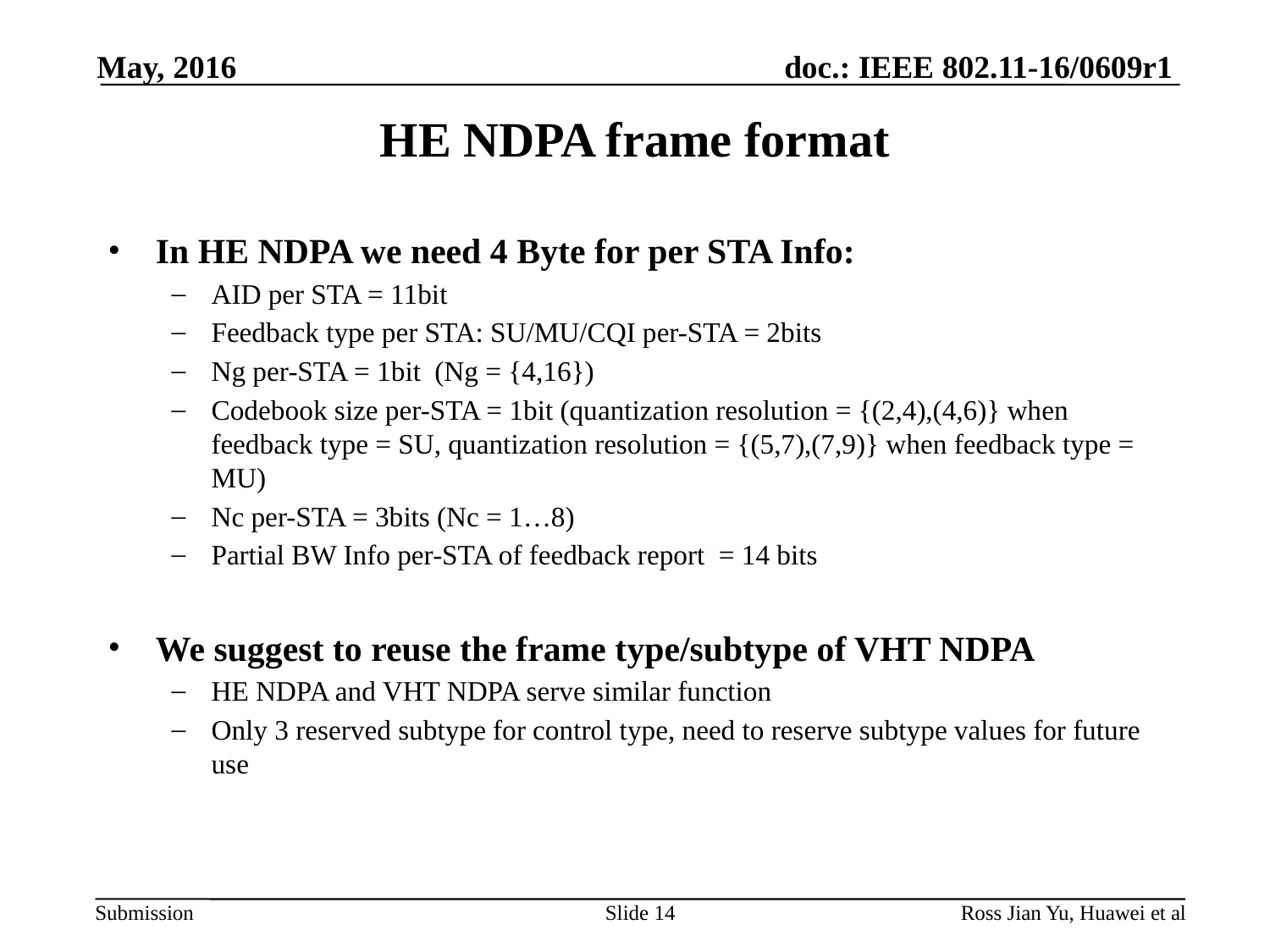

May, 2016
# HE NDPA frame format
In HE NDPA we need 4 Byte for per STA Info:
AID per STA = 11bit
Feedback type per STA: SU/MU/CQI per-STA = 2bits
Ng per-STA = 1bit  (Ng = {4,16})
Codebook size per-STA = 1bit (quantization resolution = {(2,4),(4,6)} when feedback type = SU, quantization resolution = {(5,7),(7,9)} when feedback type = MU)
Nc per-STA = 3bits (Nc = 1…8)
Partial BW Info per-STA of feedback report  = 14 bits

We suggest to reuse the frame type/subtype of VHT NDPA
HE NDPA and VHT NDPA serve similar function
Only 3 reserved subtype for control type, need to reserve subtype values for future use

Slide 14
Ross Jian Yu, Huawei et al